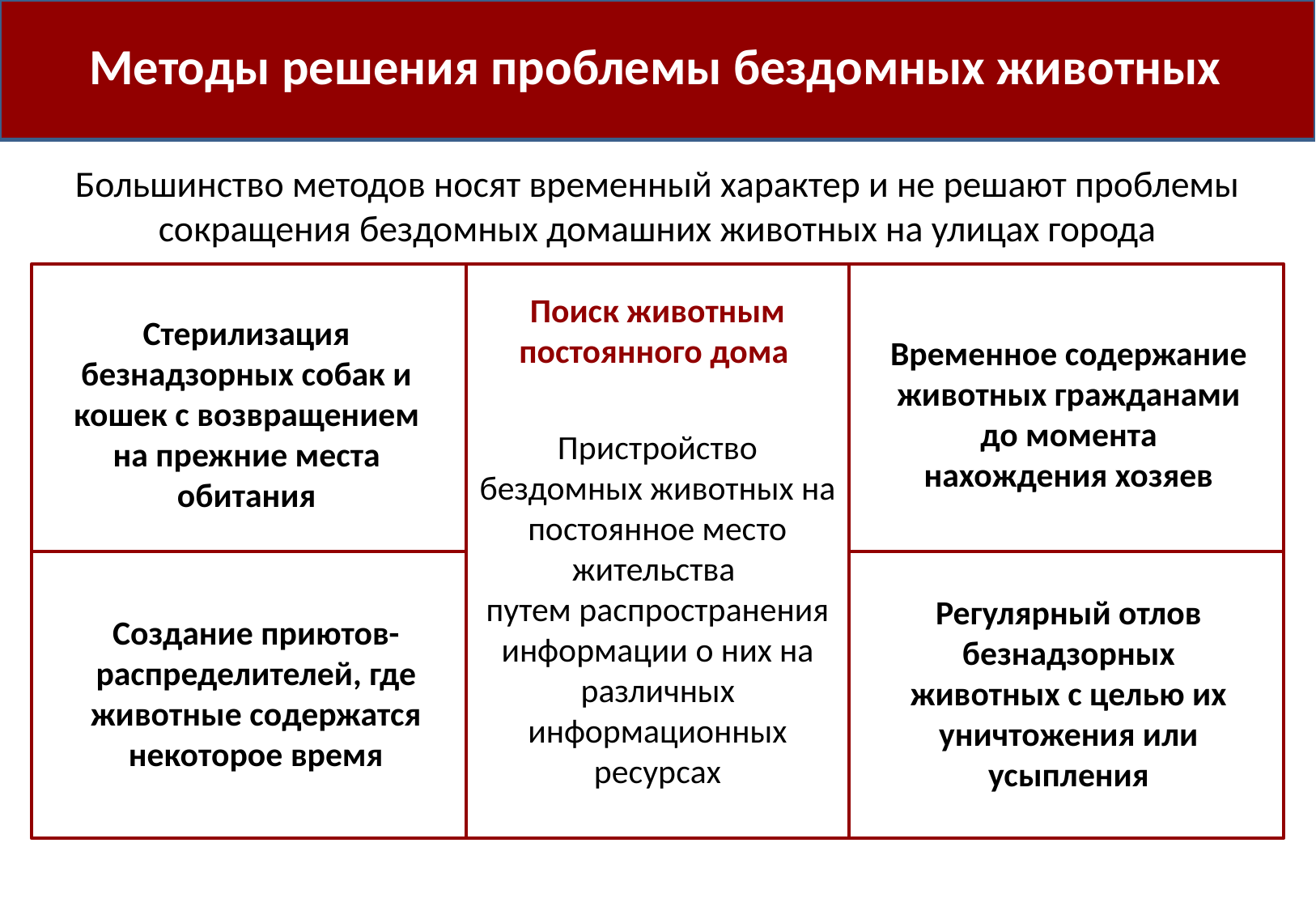

Методы решения проблемы бездомных животных
Большинство методов носят временный характер и не решают проблемы сокращения бездомных домашних животных на улицах города

Поиск животным постоянного дома

Стерилизация безнадзорных собак и кошек с возвращением на прежние места обитания
Временное содержание животных гражданами до момента нахождения хозяев
Пристройство бездомных животных на постоянное место жительства
путем распространения информации о них на различных информационных ресурсах

Регулярный отлов безнадзорных животных с целью их уничтожения или усыпления
Создание приютов-распределителей, где животные содержатся некоторое время